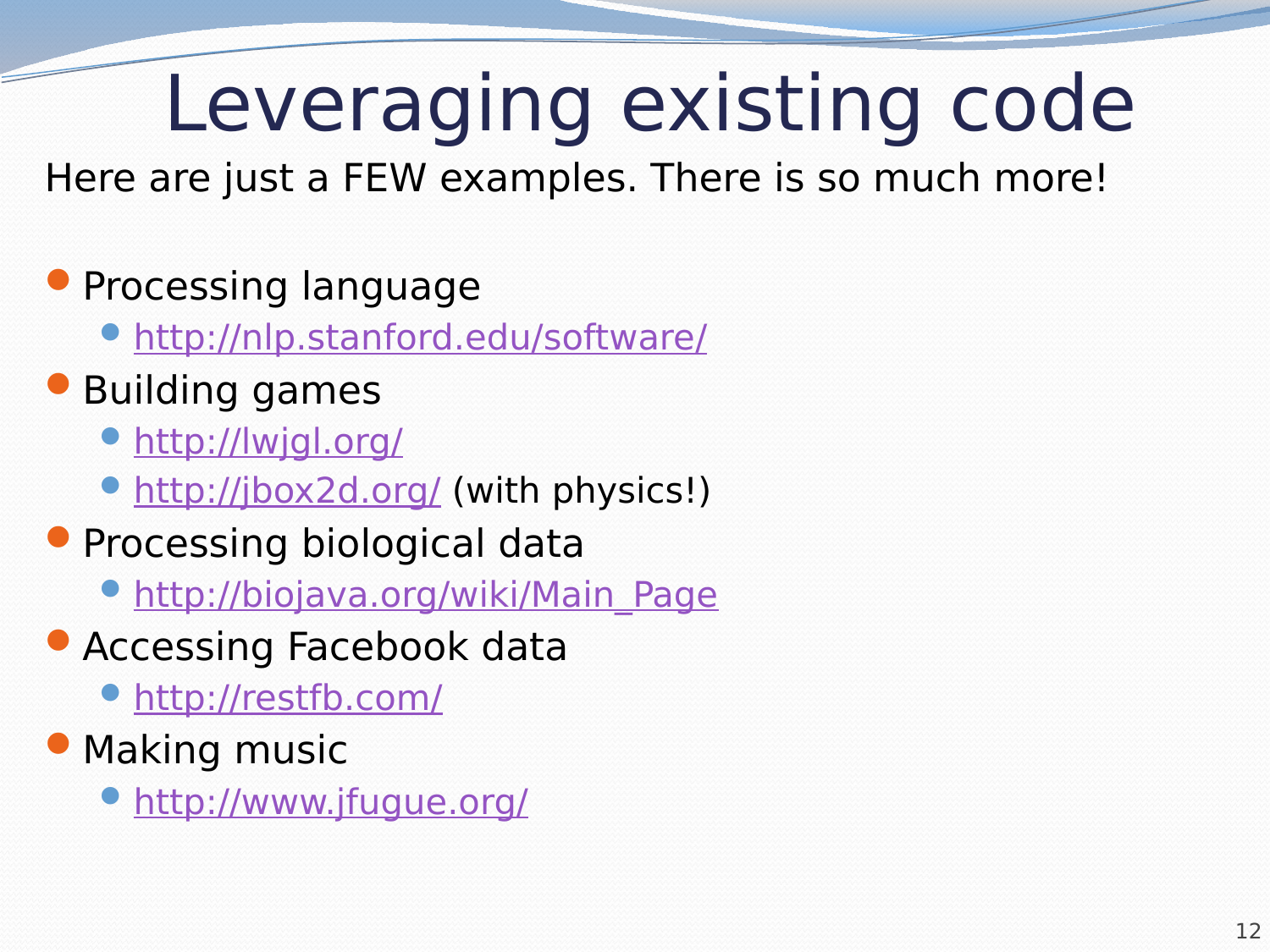

# Leveraging existing code
Here are just a FEW examples. There is so much more!

Processing language
http://nlp.stanford.edu/software/
Building games
http://lwjgl.org/
http://jbox2d.org/ (with physics!)
Processing biological data
http://biojava.org/wiki/Main_Page
Accessing Facebook data
http://restfb.com/
Making music
http://www.jfugue.org/